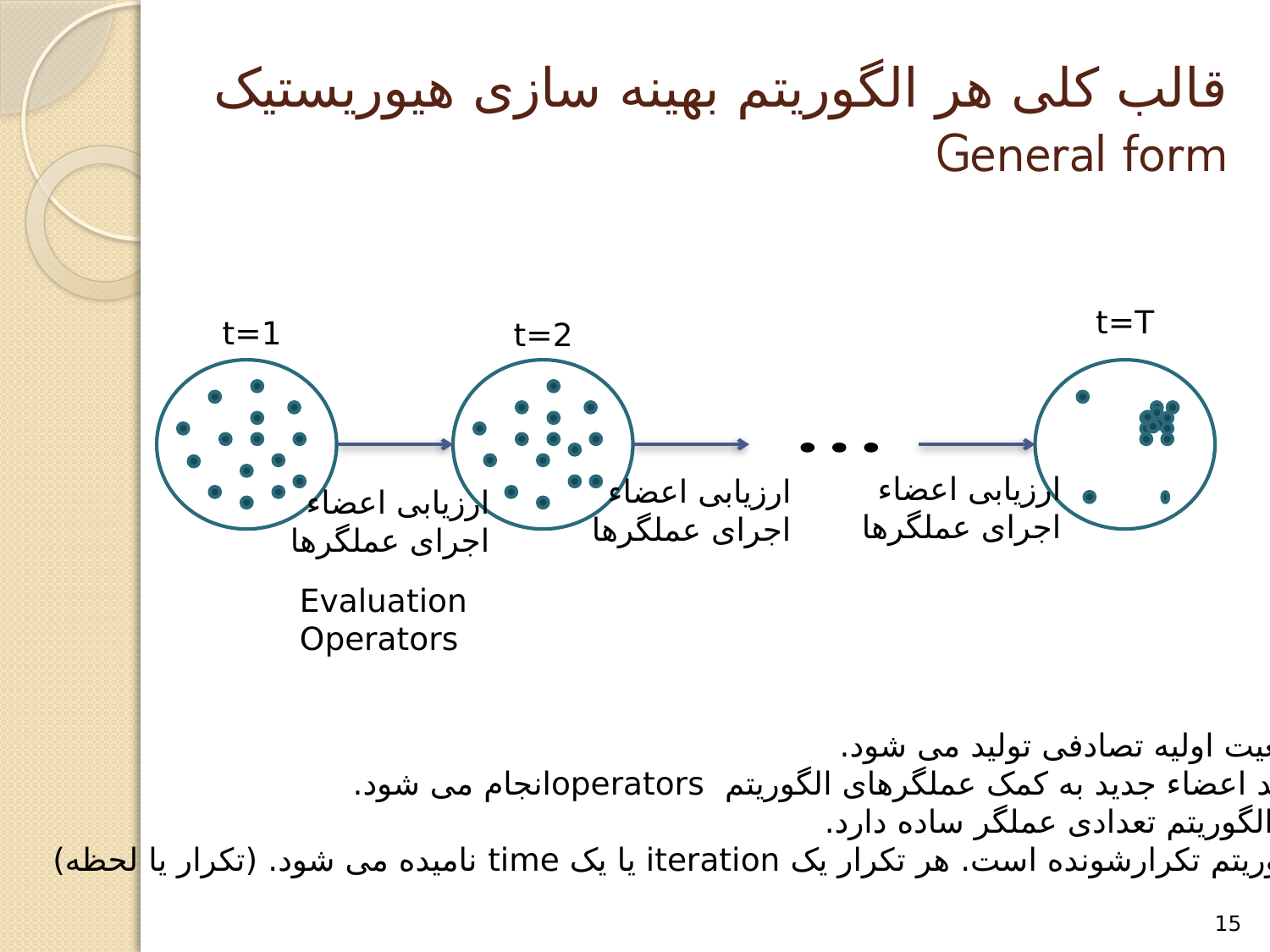

# قالب کلی هر الگوريتم بهينه سازی هيوريستيک General form
t=T
t=1
t=2

ارزيابی اعضاء
اجرای عملگرها

ارزيابی اعضاء
اجرای عملگرها

ارزيابی اعضاء
اجرای عملگرها

Evaluation
Operators
جمعيت اوليه تصادفی توليد می شود.
توليد اعضاء جديد به کمک عملگرهای الگوريتم  operatorsانجام می شود.
هر الگوريتم تعدادی عملگر ساده دارد.
الگوريتم تکرارشونده است. هر تکرار يک iteration يا يک time ناميده می شود. (تکرار يا لحظه)
15